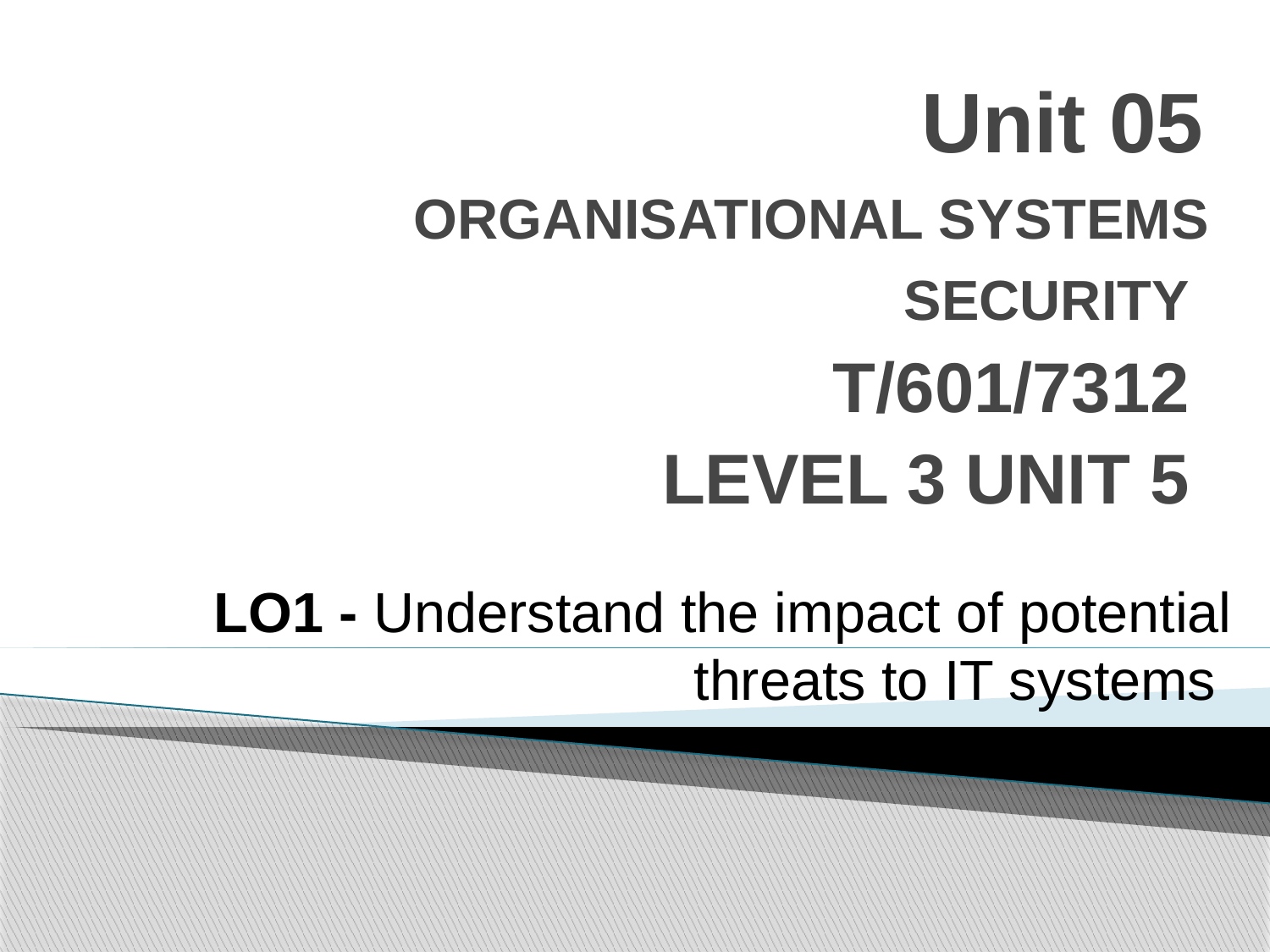

# Unit 05
ORGANISATIONAL SYSTEMS SECURITY
T/601/7312
LEVEL 3 UNIT 5
LO1 - Understand the impact of potential threats to IT systems